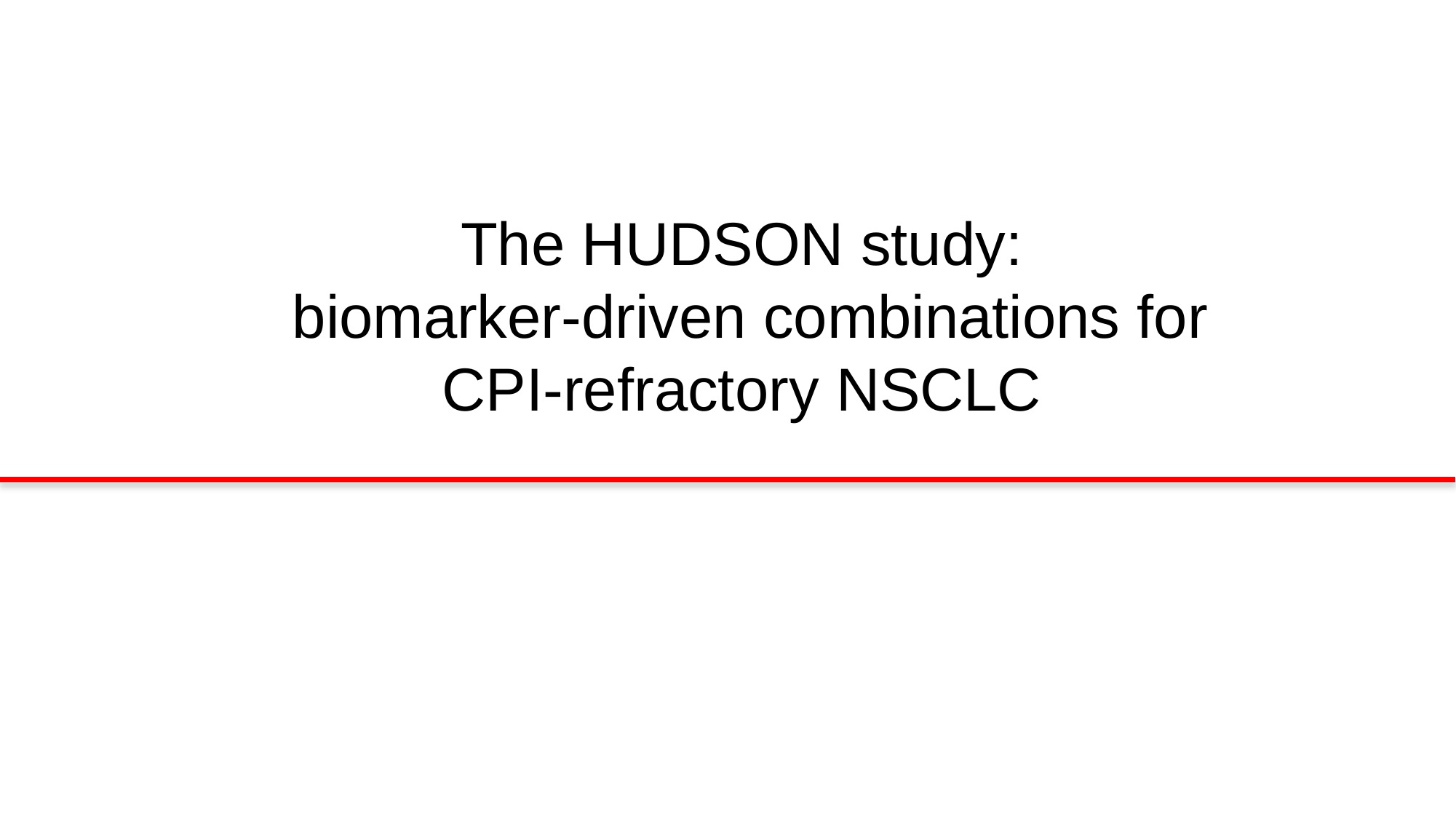

# The HUDSON study: biomarker-driven combinations for CPI-refractory NSCLC